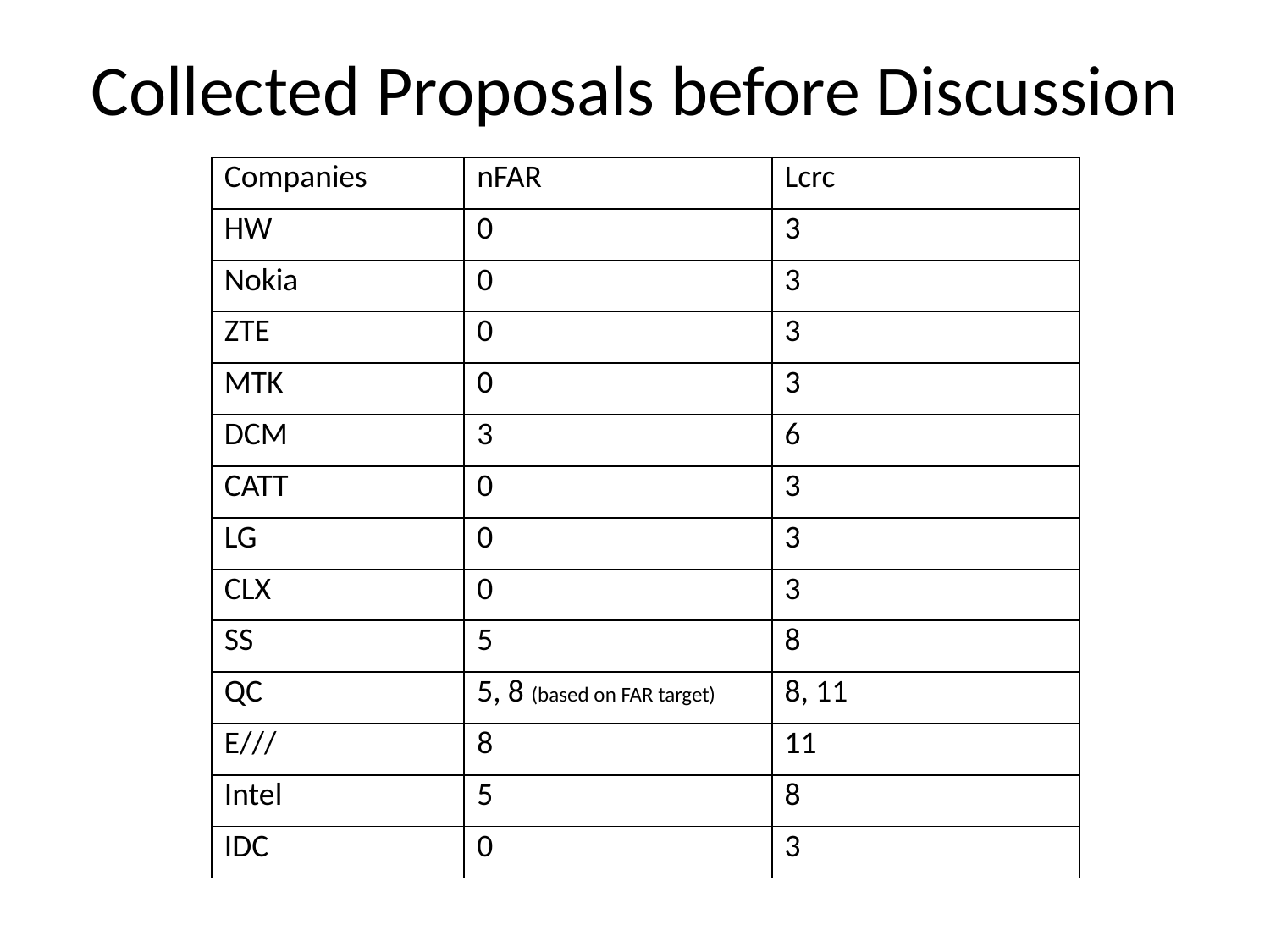

Collected Proposals before Discussion
| Companies | nFAR | Lcrc |
| --- | --- | --- |
| HW | 0 | 3 |
| Nokia | 0 | 3 |
| ZTE | 0 | 3 |
| MTK | 0 | 3 |
| DCM | 3 | 6 |
| CATT | 0 | 3 |
| LG | 0 | 3 |
| CLX | 0 | 3 |
| SS | 5 | 8 |
| QC | 5, 8 (based on FAR target) | 8, 11 |
| E/// | 8 | 11 |
| Intel | 5 | 8 |
| IDC | 0 | 3 |